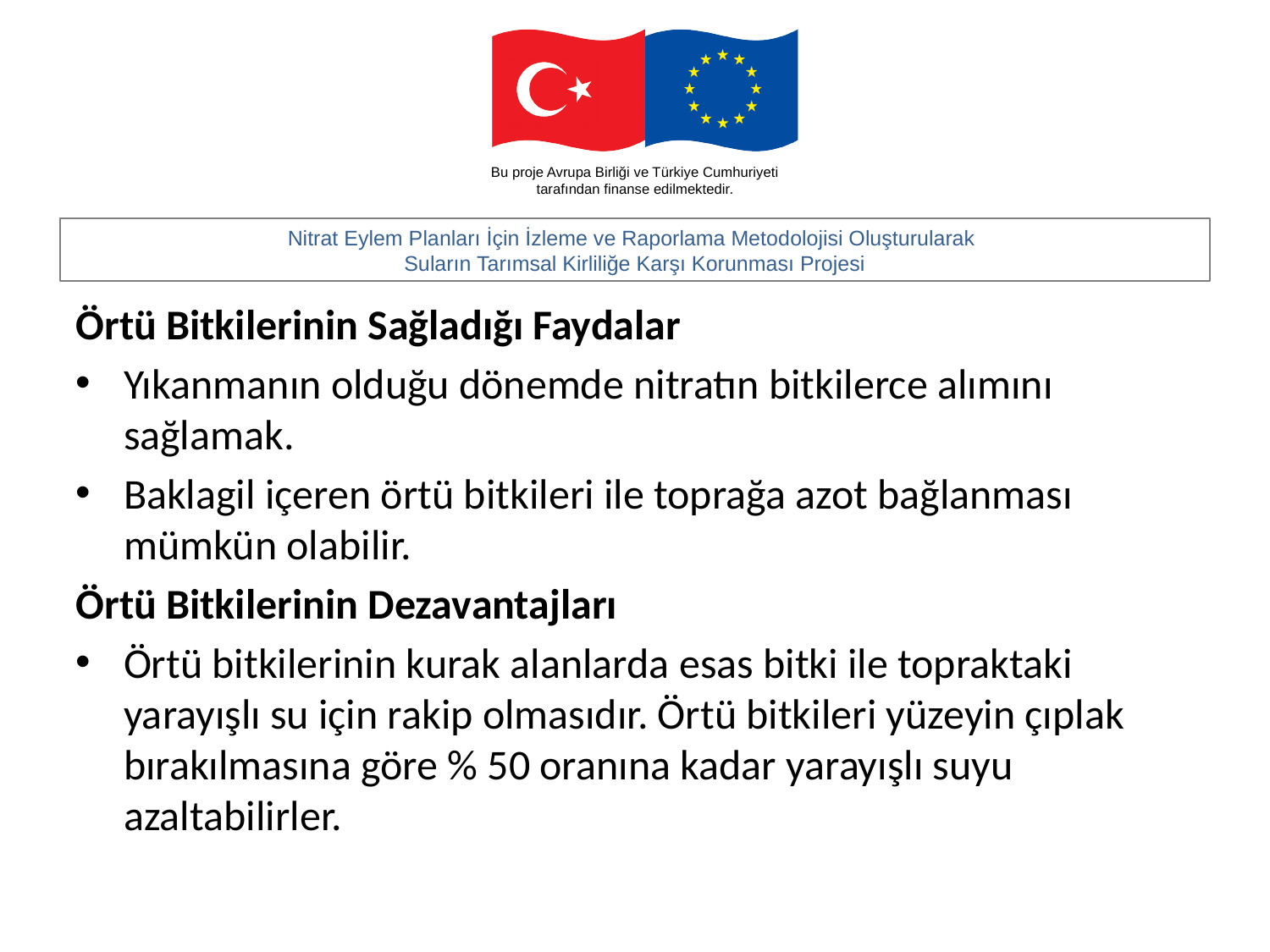

#
Örtü Bitkilerinin Sağladığı Faydalar
Yıkanmanın olduğu dönemde nitratın bitkilerce alımını sağlamak.
Baklagil içeren örtü bitkileri ile toprağa azot bağlanması mümkün olabilir.
Örtü Bitkilerinin Dezavantajları
Örtü bitkilerinin kurak alanlarda esas bitki ile topraktaki yarayışlı su için rakip olmasıdır. Örtü bitkileri yüzeyin çıplak bırakılmasına göre % 50 oranına kadar yarayışlı suyu azaltabilirler.